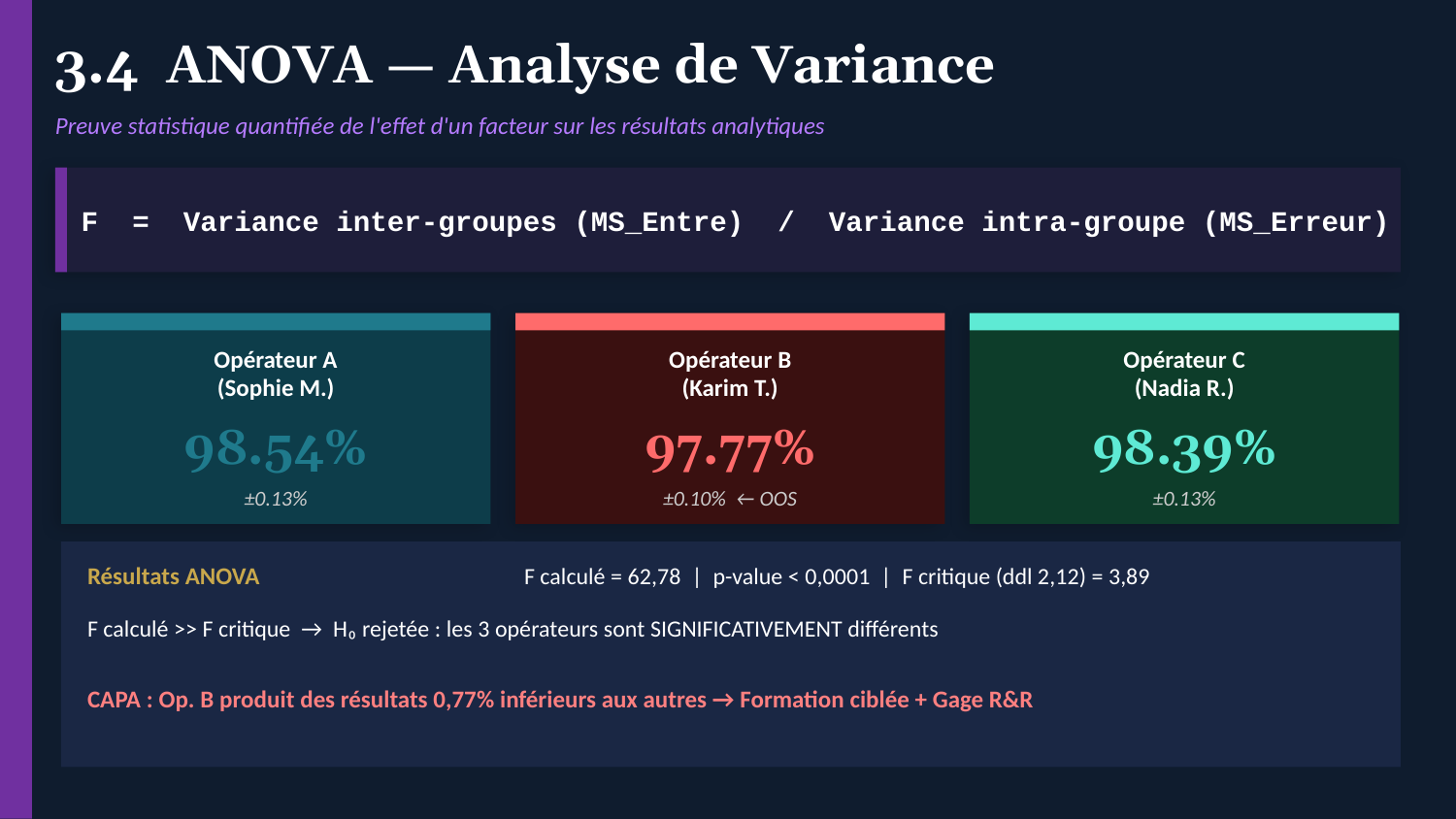

3.4  ANOVA — Analyse de Variance
Preuve statistique quantifiée de l'effet d'un facteur sur les résultats analytiques

F  =  Variance inter-groupes (MS_Entre)  /  Variance intra-groupe (MS_Erreur)

Opérateur A
(Sophie M.)
Opérateur B
(Karim T.)
Opérateur C
(Nadia R.)
98.54%
97.77%
98.39%
±0.13%
±0.10%  ← OOS
±0.13%

Résultats ANOVA
F calculé = 62,78  |  p-value < 0,0001  |  F critique (ddl 2,12) = 3,89
F calculé >> F critique  →  H₀ rejetée : les 3 opérateurs sont SIGNIFICATIVEMENT différents
CAPA : Op. B produit des résultats 0,77% inférieurs aux autres → Formation ciblée + Gage R&R